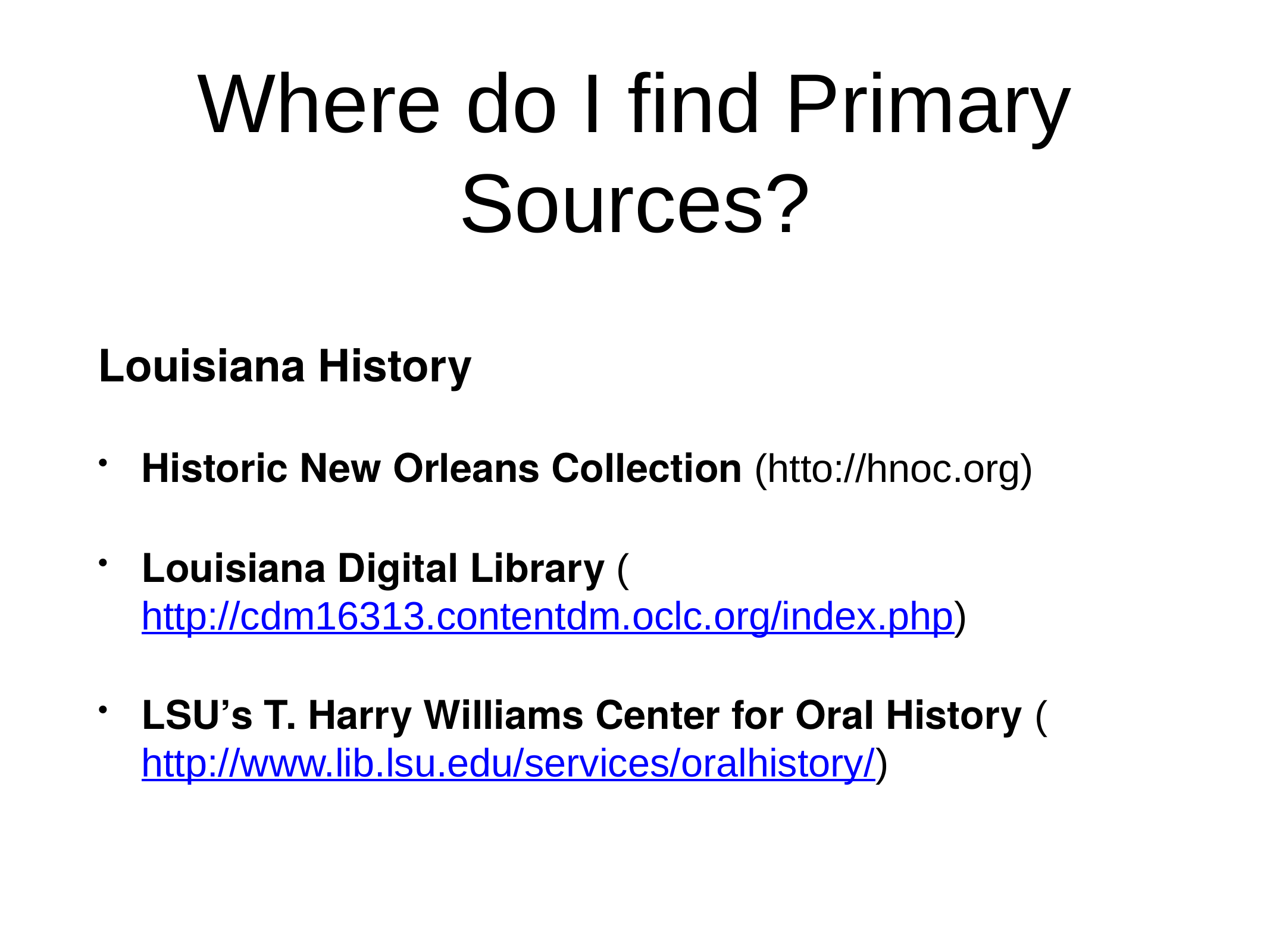

# Where do I find Primary Sources?
Louisiana History
Historic New Orleans Collection (htto://hnoc.org)
Louisiana Digital Library (http://cdm16313.contentdm.oclc.org/index.php)
LSU’s T. Harry Williams Center for Oral History (http://www.lib.lsu.edu/services/oralhistory/)